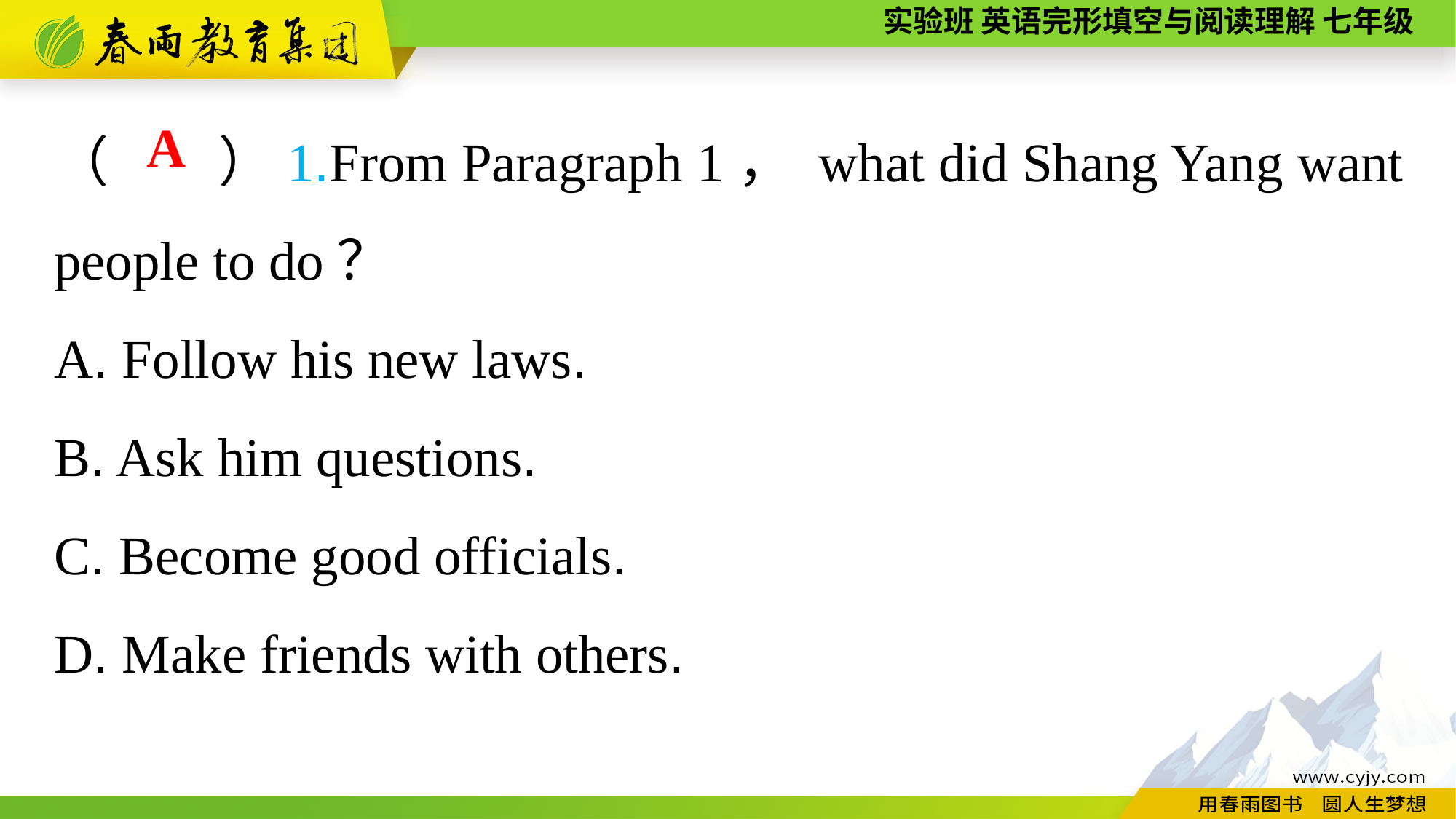

（　　）1.From Paragraph 1， what did Shang Yang want people to do？
A. Follow his new laws.
B. Ask him questions.
C. Become good officials.
D. Make friends with others.
A